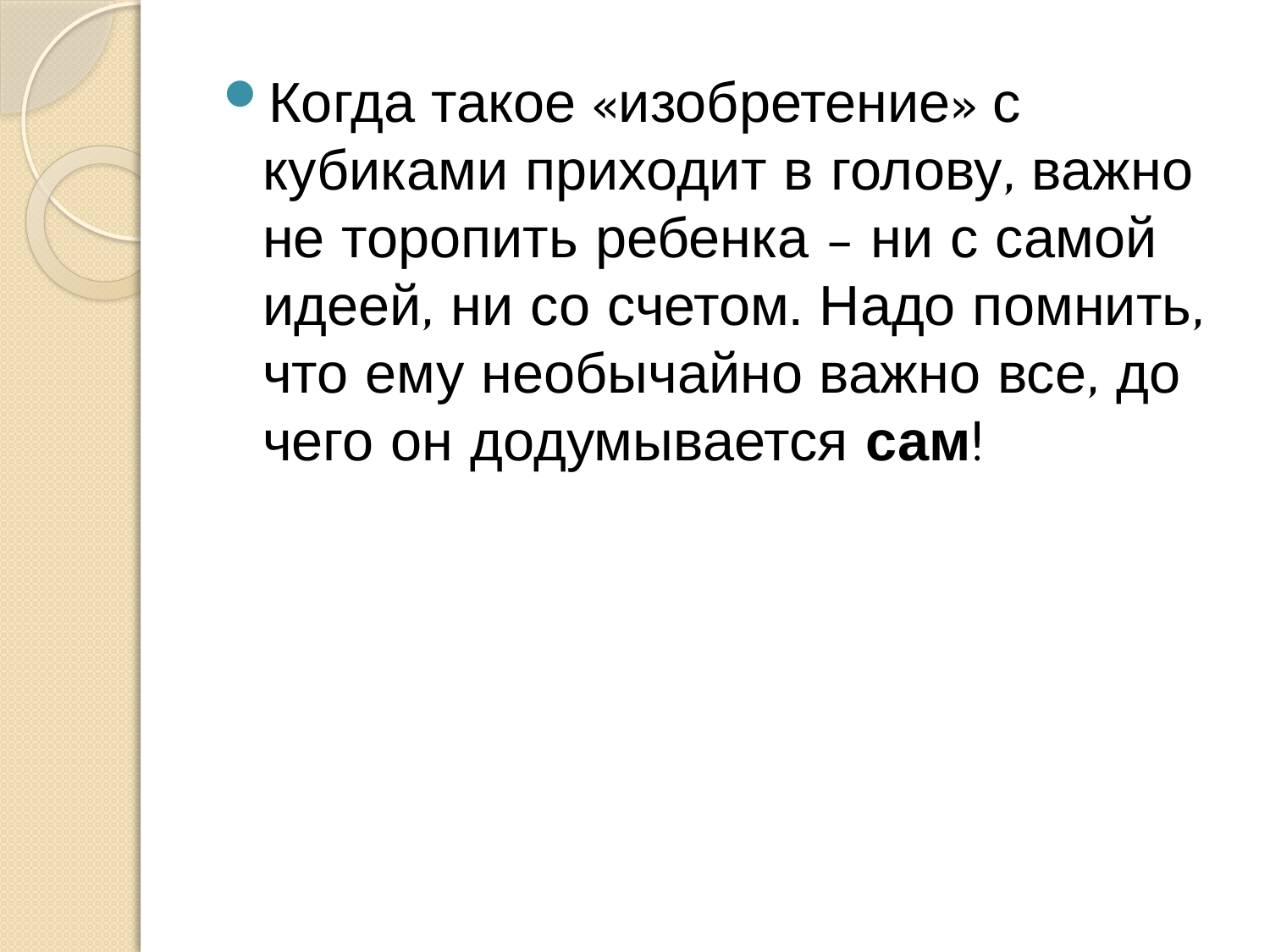

Когда такое «изобретение» с кубиками приходит в голову, важно не торопить ребенка – ни с самой идеей, ни со счетом. Надо помнить, что ему необычайно важно все, до чего он додумывается сам!